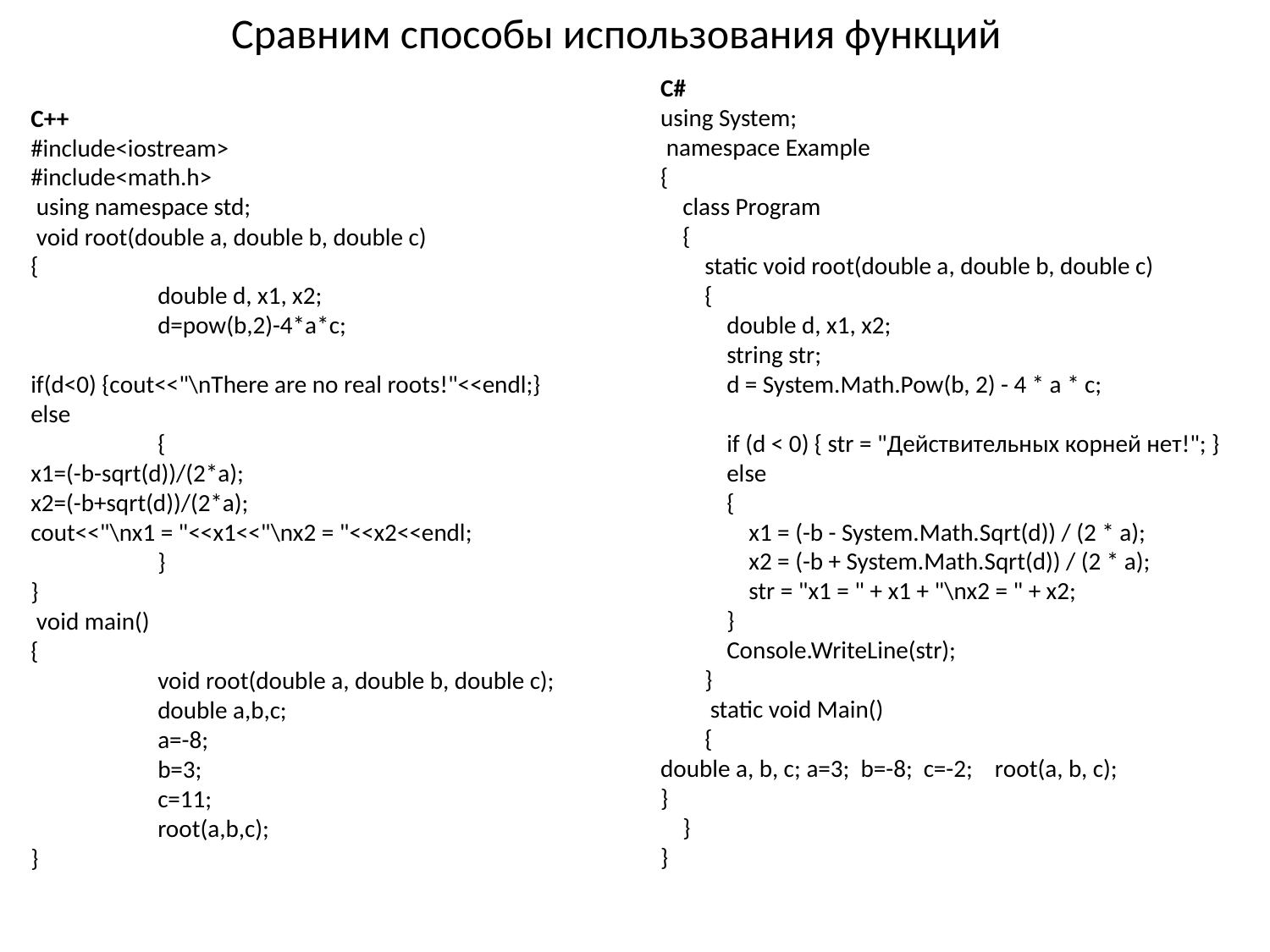

Сравним способы использования функций
C#
using System;
 namespace Example
{
    class Program
    {
        static void root(double a, double b, double c)
        {
            double d, x1, x2;
            string str;
            d = System.Math.Pow(b, 2) - 4 * a * c;

            if (d < 0) { str = "Действительных корней нет!"; }
            else
            {
                x1 = (-b - System.Math.Sqrt(d)) / (2 * a);
                x2 = (-b + System.Math.Sqrt(d)) / (2 * a);
                str = "x1 = " + x1 + "\nx2 = " + x2;
            }
            Console.WriteLine(str);
        }
         static void Main()
        {
double a, b, c; a=3;  b=-8;  c=-2;    root(a, b, c);
}
    }
}

C++
#include<iostream>
#include<math.h>
 using namespace std;
 void root(double a, double b, double c)
{
	double d, x1, x2;
	d=pow(b,2)-4*a*c;

if(d<0) {cout<<"\nThere are no real roots!"<<endl;}
else
	{
x1=(-b-sqrt(d))/(2*a);
x2=(-b+sqrt(d))/(2*a);
cout<<"\nx1 = "<<x1<<"\nx2 = "<<x2<<endl;
	}
}
 void main()
{
	void root(double a, double b, double c);
	double a,b,c;
	a=-8;
	b=3;
	c=11;
	root(a,b,c);
}